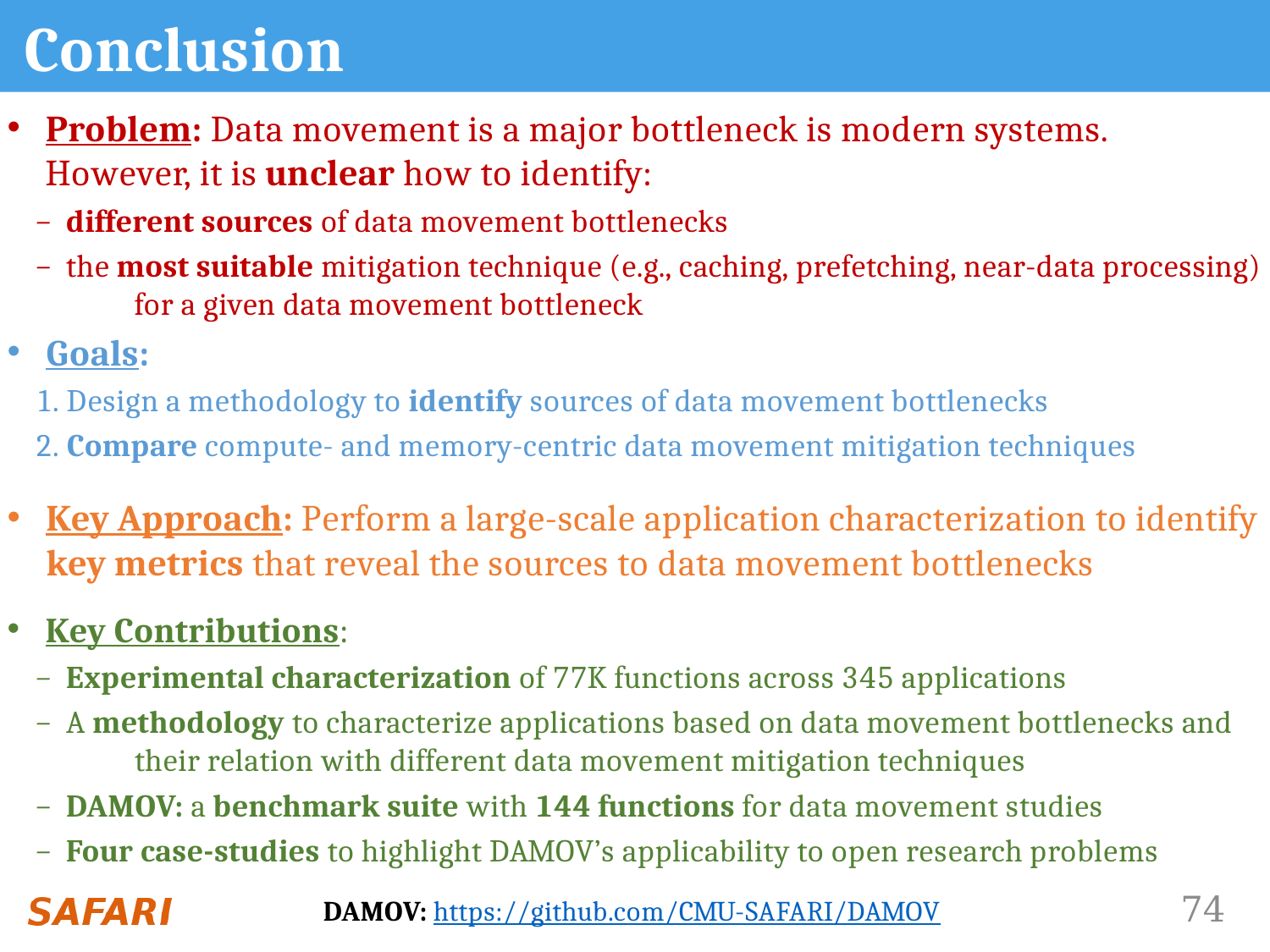

# Conclusion
Problem: Data movement is a major bottleneck is modern systems.
However, it is unclear how to identify:
    −  different sources of data movement bottlenecks
    −  the most suitable mitigation technique (e.g., caching, prefetching, near-data processing) 	for a given data movement bottleneck
Goals:
    1. Design a methodology to identify sources of data movement bottlenecks
    2. Compare compute- and memory-centric data movement mitigation techniques

Key Approach: Perform a large-scale application characterization to identify key metrics that reveal the sources to data movement bottlenecks
Key Contributions:
    −  Experimental characterization of 77K functions across 345 applications
    −  A methodology to characterize applications based on data movement bottlenecks and   	their relation with different data movement mitigation techniques
    −  DAMOV: a benchmark suite with 144 functions for data movement studies
    −  Four case-studies to highlight DAMOV’s applicability to open research problems
74
DAMOV: https://github.com/CMU-SAFARI/DAMOV